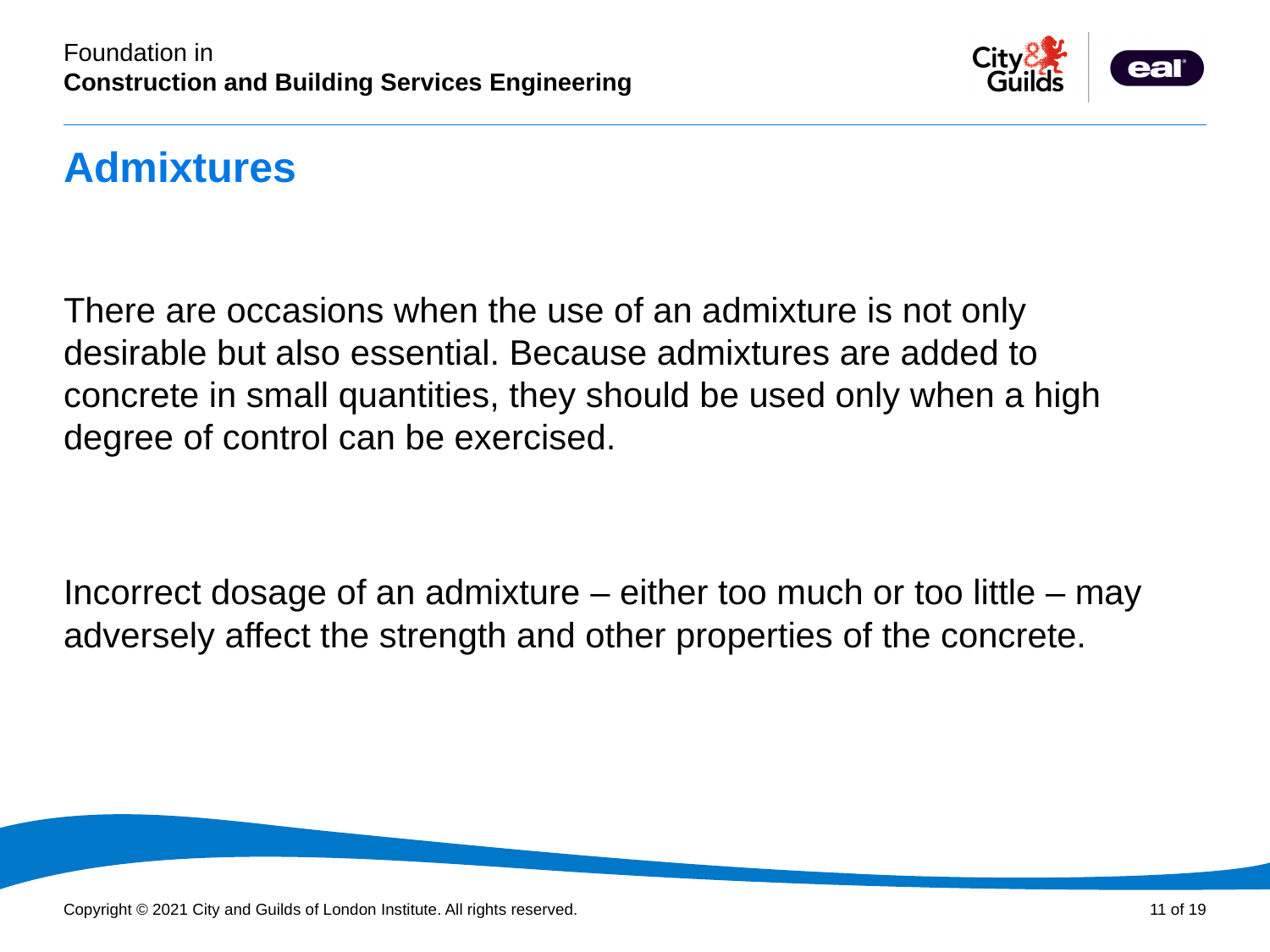

# Admixtures

There are occasions when the use of an admixture is not only desirable but also essential. Because admixtures are added to concrete in small quantities, they should be used only when a high degree of control can be exercised.

Incorrect dosage of an admixture – either too much or too little – may adversely affect the strength and other properties of the concrete.